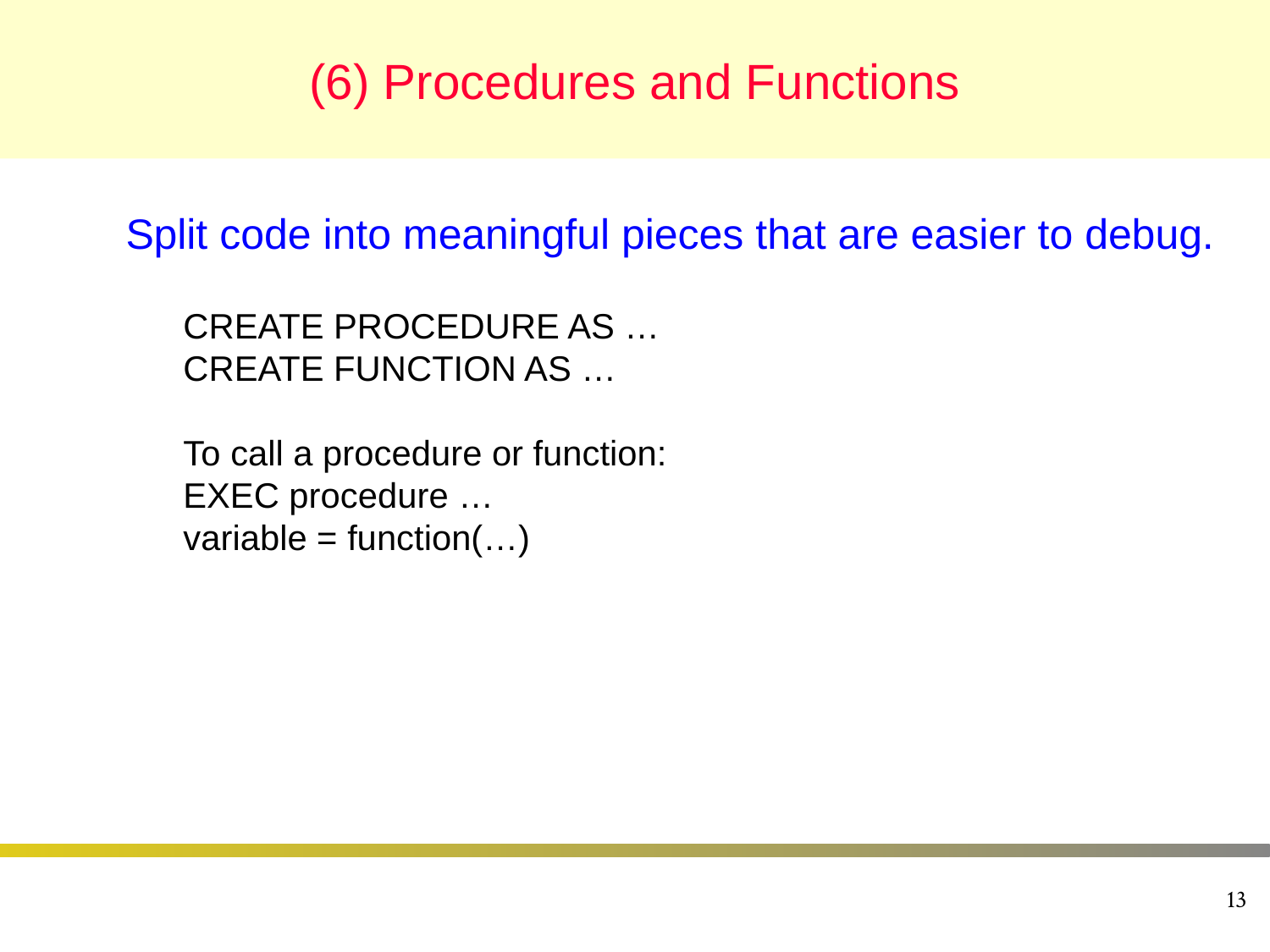

# (6) Procedures and Functions
Split code into meaningful pieces that are easier to debug.
CREATE PROCEDURE AS …
CREATE FUNCTION AS …

To call a procedure or function:
EXEC procedure …
variable = function(…)

13